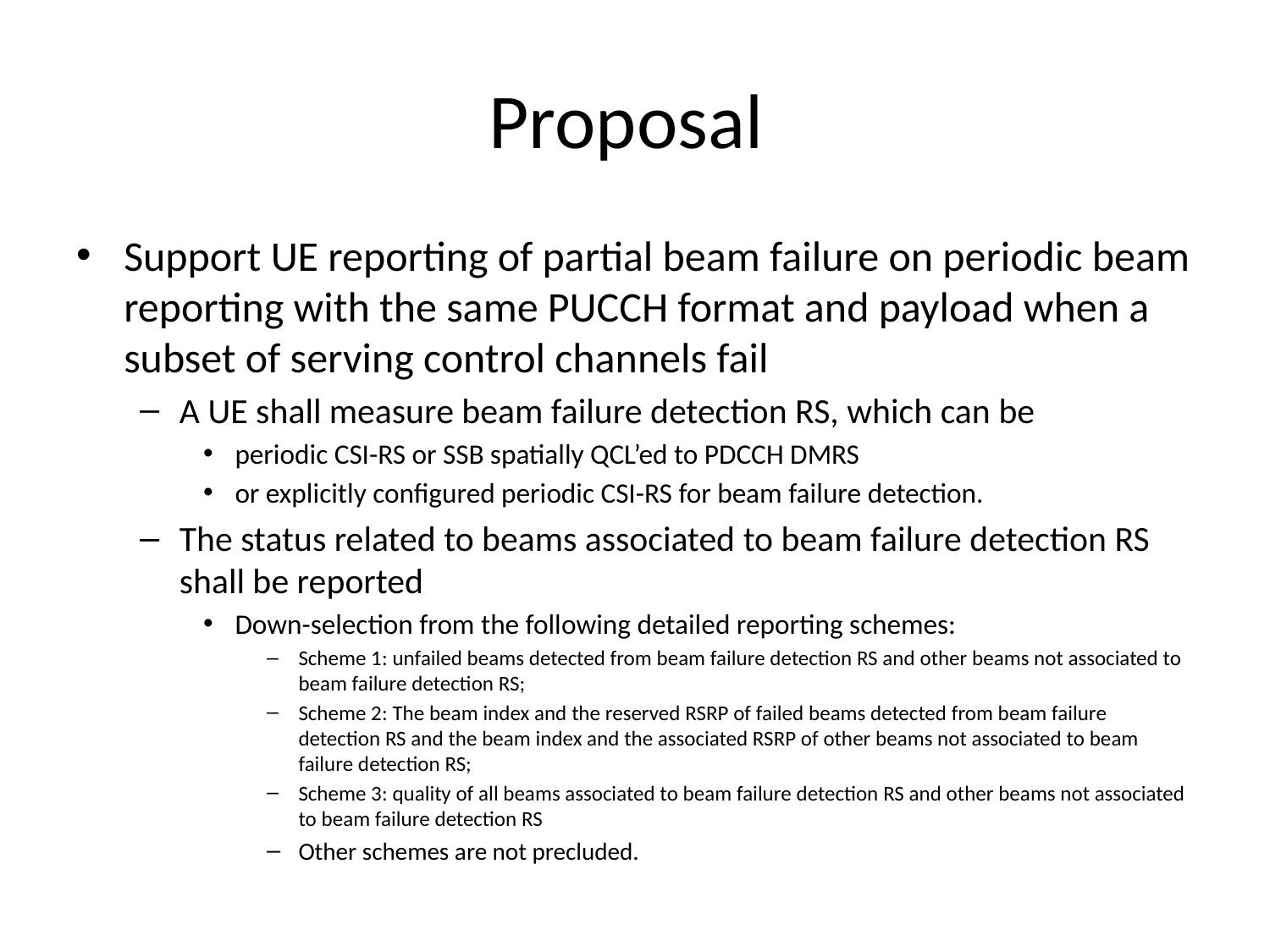

# Proposal
Support UE reporting of partial beam failure on periodic beam reporting with the same PUCCH format and payload when a subset of serving control channels fail
A UE shall measure beam failure detection RS, which can be
periodic CSI-RS or SSB spatially QCL’ed to PDCCH DMRS
or explicitly configured periodic CSI-RS for beam failure detection.
The status related to beams associated to beam failure detection RS shall be reported
Down-selection from the following detailed reporting schemes:
Scheme 1: unfailed beams detected from beam failure detection RS and other beams not associated to beam failure detection RS;
Scheme 2: The beam index and the reserved RSRP of failed beams detected from beam failure detection RS and the beam index and the associated RSRP of other beams not associated to beam failure detection RS;
Scheme 3: quality of all beams associated to beam failure detection RS and other beams not associated to beam failure detection RS
Other schemes are not precluded.